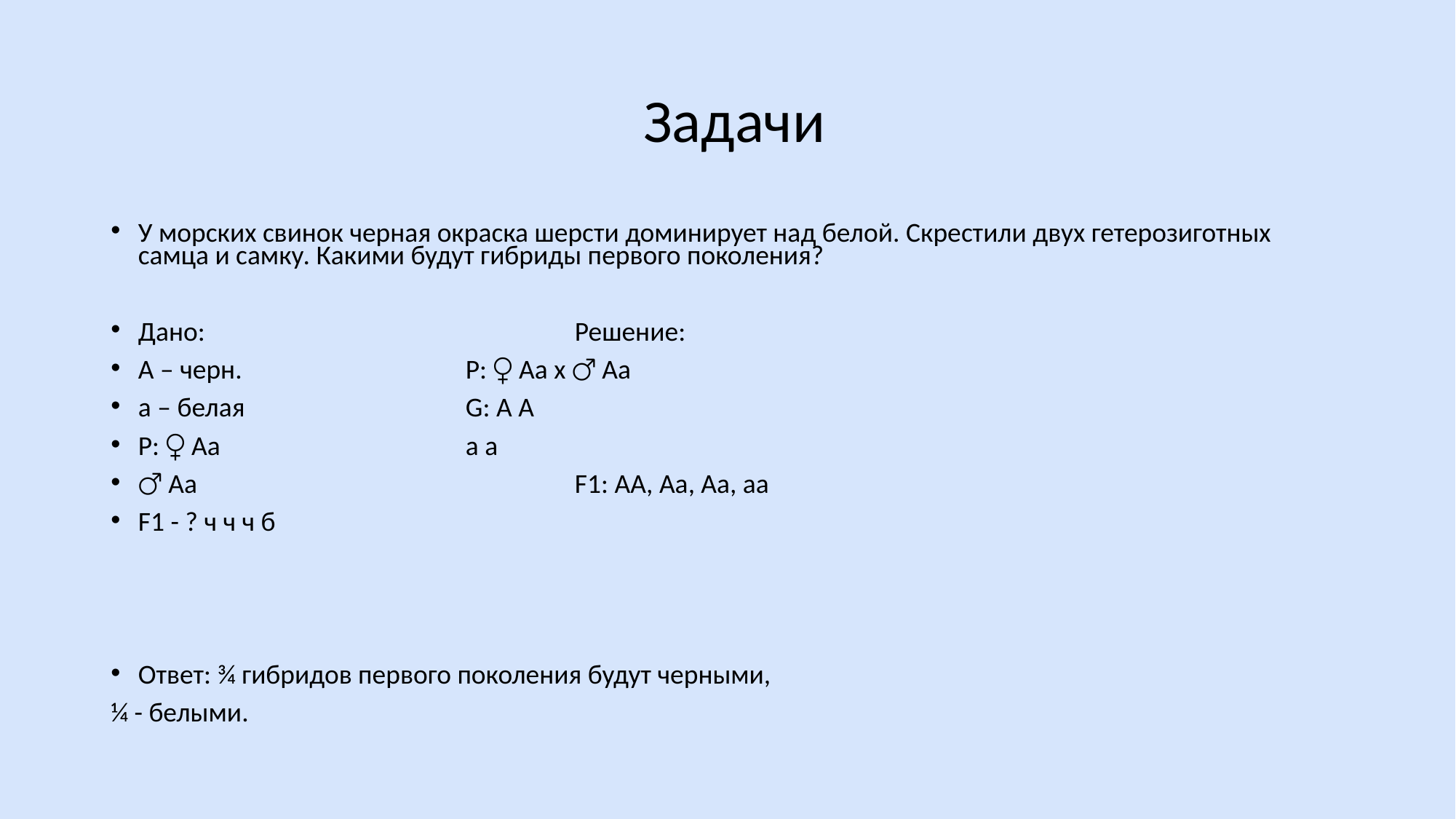

# Задачи
У морских свинок черная окраска шерсти доминирует над белой. Скрестили двух гетерозиготных самца и самку. Какими будут гибриды первого поколения?

Дано:				Решение:
А – черн.			Р: ♀ Аа х ♂ Аа
а – белая			G: А А
Р: ♀ Аа			а а
♂ Аа				F1: АА, Аа, Аа, аа
F1 - ? ч ч ч б

Ответ: ¾ гибридов первого поколения будут черными,
¼ - белыми.